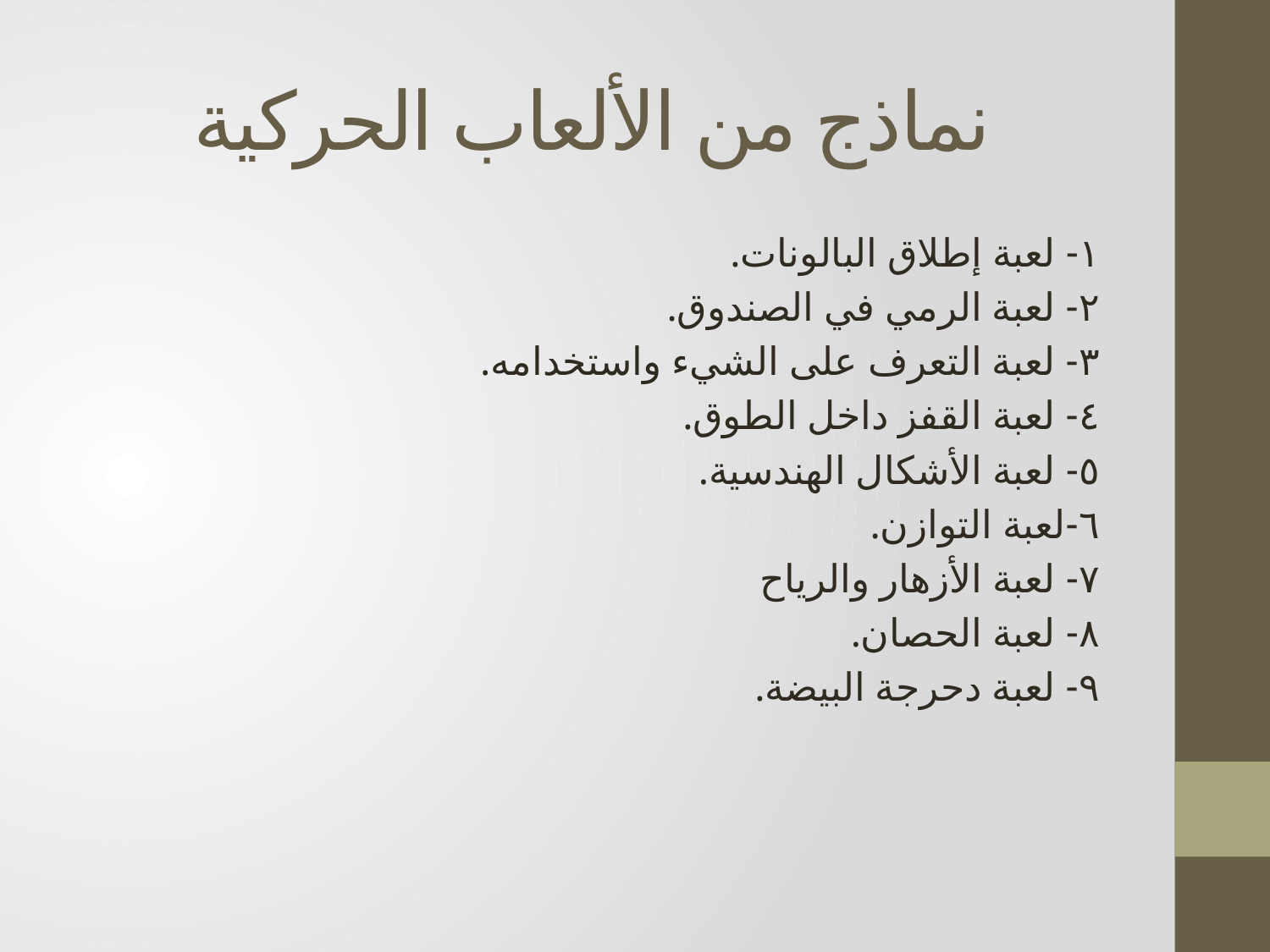

# نماذج من الألعاب الحركية
١- لعبة إطلاق البالونات.
٢- لعبة الرمي في الصندوق.
٣- لعبة التعرف على الشيء واستخدامه.
٤- لعبة القفز داخل الطوق.
٥- لعبة الأشكال الهندسية.
٦-لعبة التوازن.
٧- لعبة الأزهار والرياح
٨- لعبة الحصان.
٩- لعبة دحرجة البيضة.